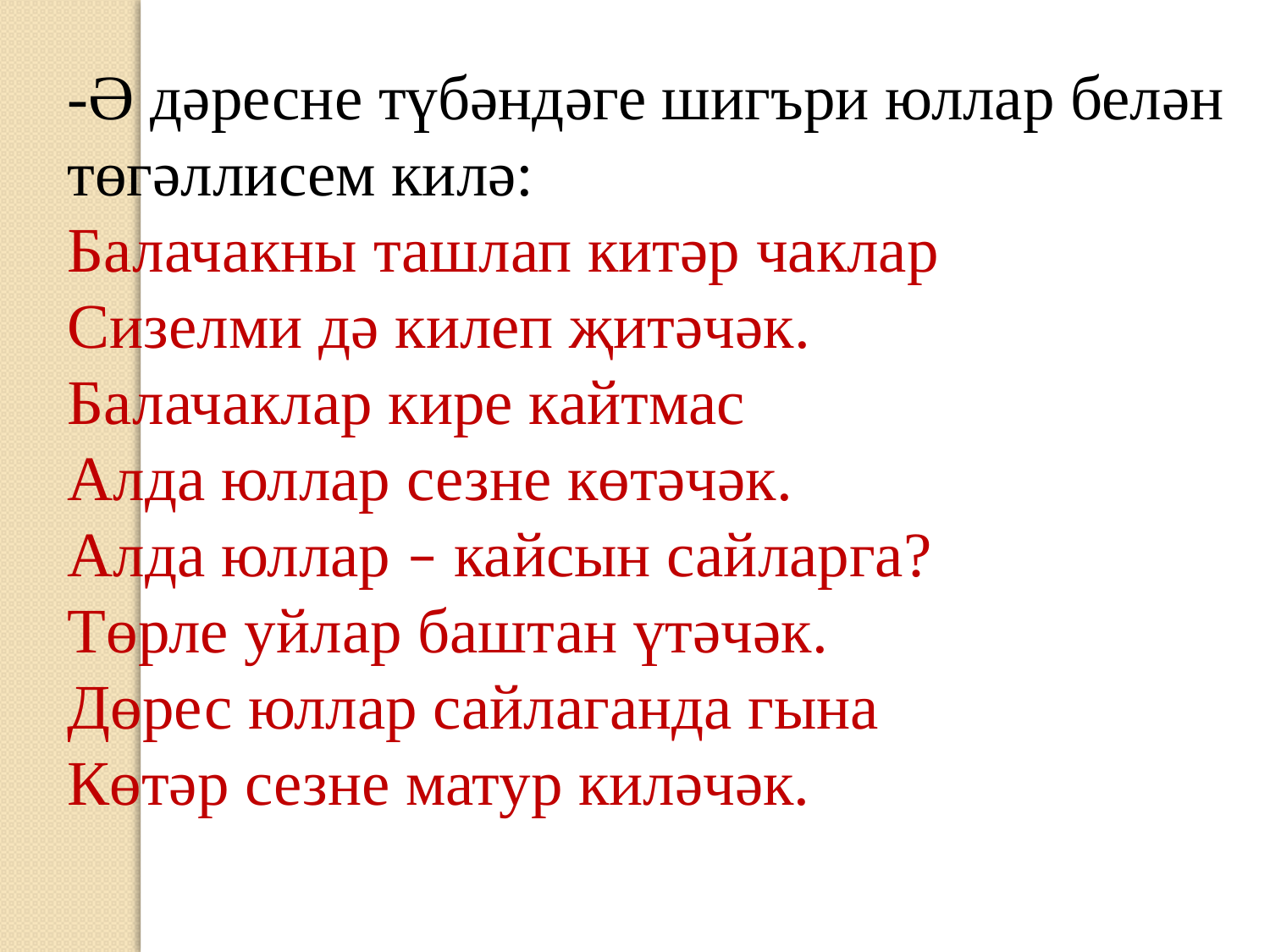

-Ә дәресне түбәндәге шигъри юллар белән төгәллисем килә:
Балачакны ташлап китәр чаклар
Сизелми дә килеп җитәчәк.
Балачаклар кире кайтмас
Алда юллар сезне көтәчәк.
Алда юллар – кайсын сайларга?
Төрле уйлар баштан үтәчәк.
Дөрес юллар сайлаганда гына
Көтәр сезне матур киләчәк.